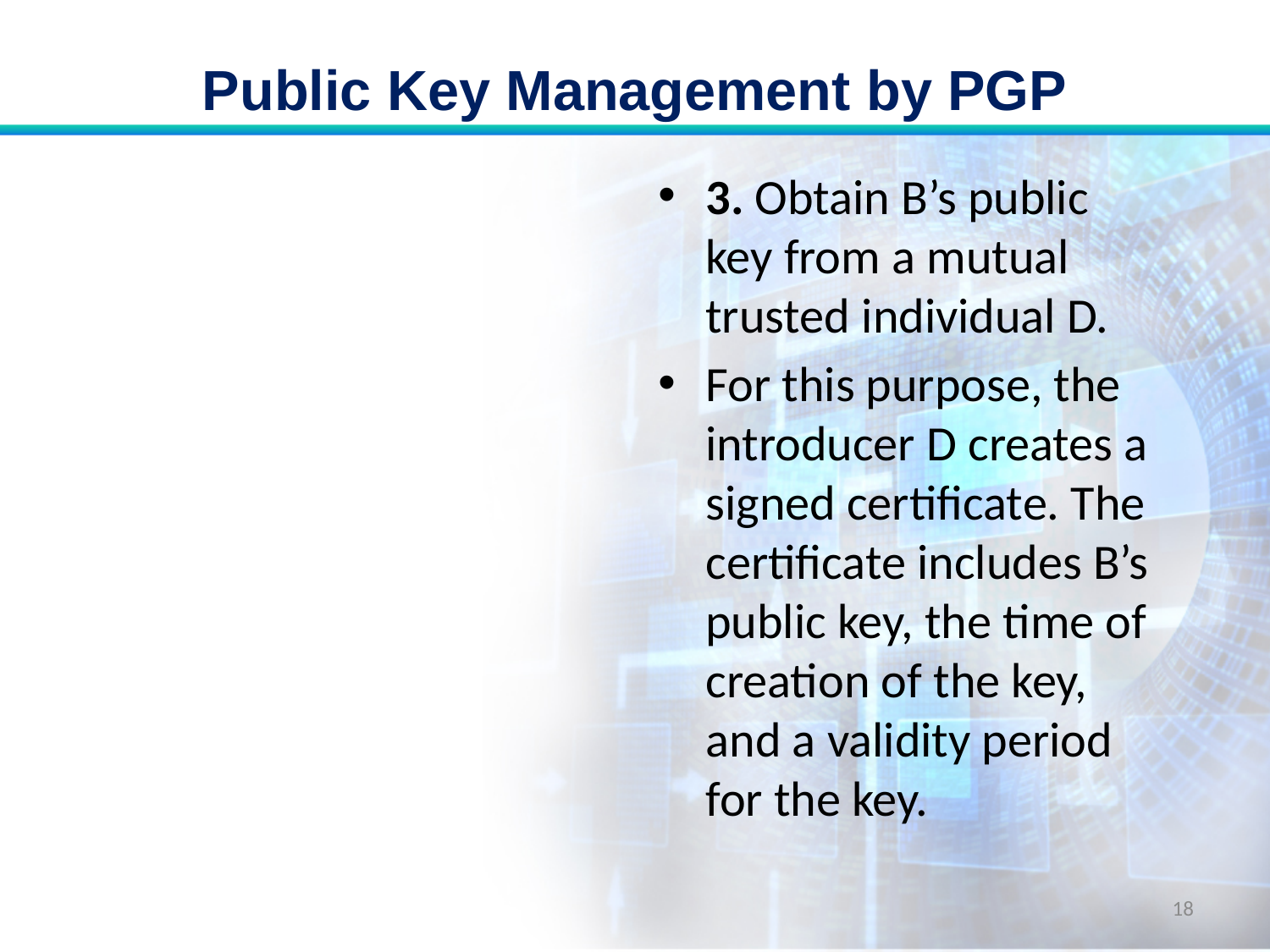

# Public Key Management by PGP
3. Obtain B’s public key from a mutual trusted individual D.
For this purpose, the introducer D creates a signed certificate. The certificate includes B’s public key, the time of creation of the key, and a validity period for the key.
18